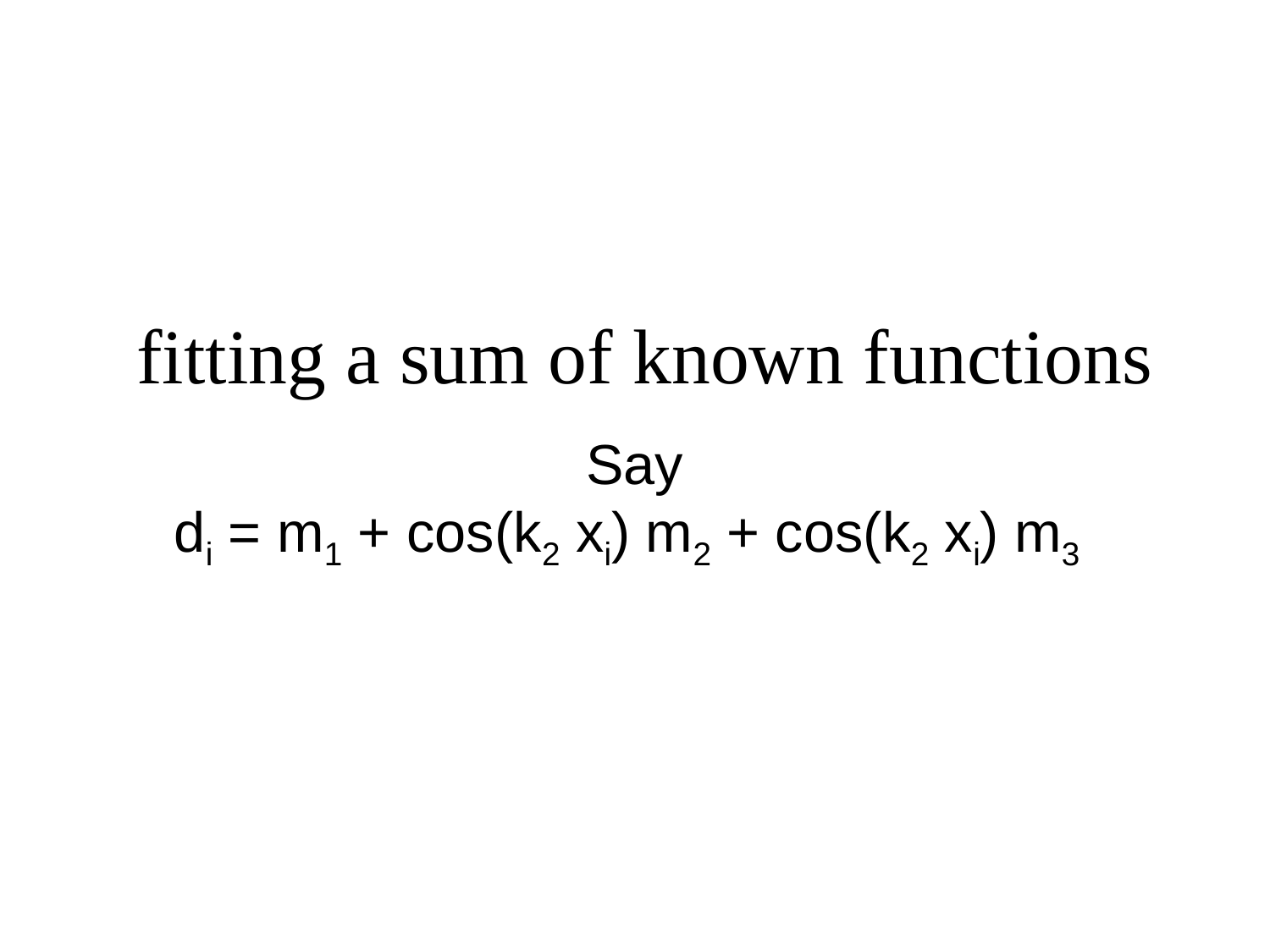

# fitting a sum of known functions
Say
di = m1 + cos(k2 xi) m2 + cos(k2 xi) m3